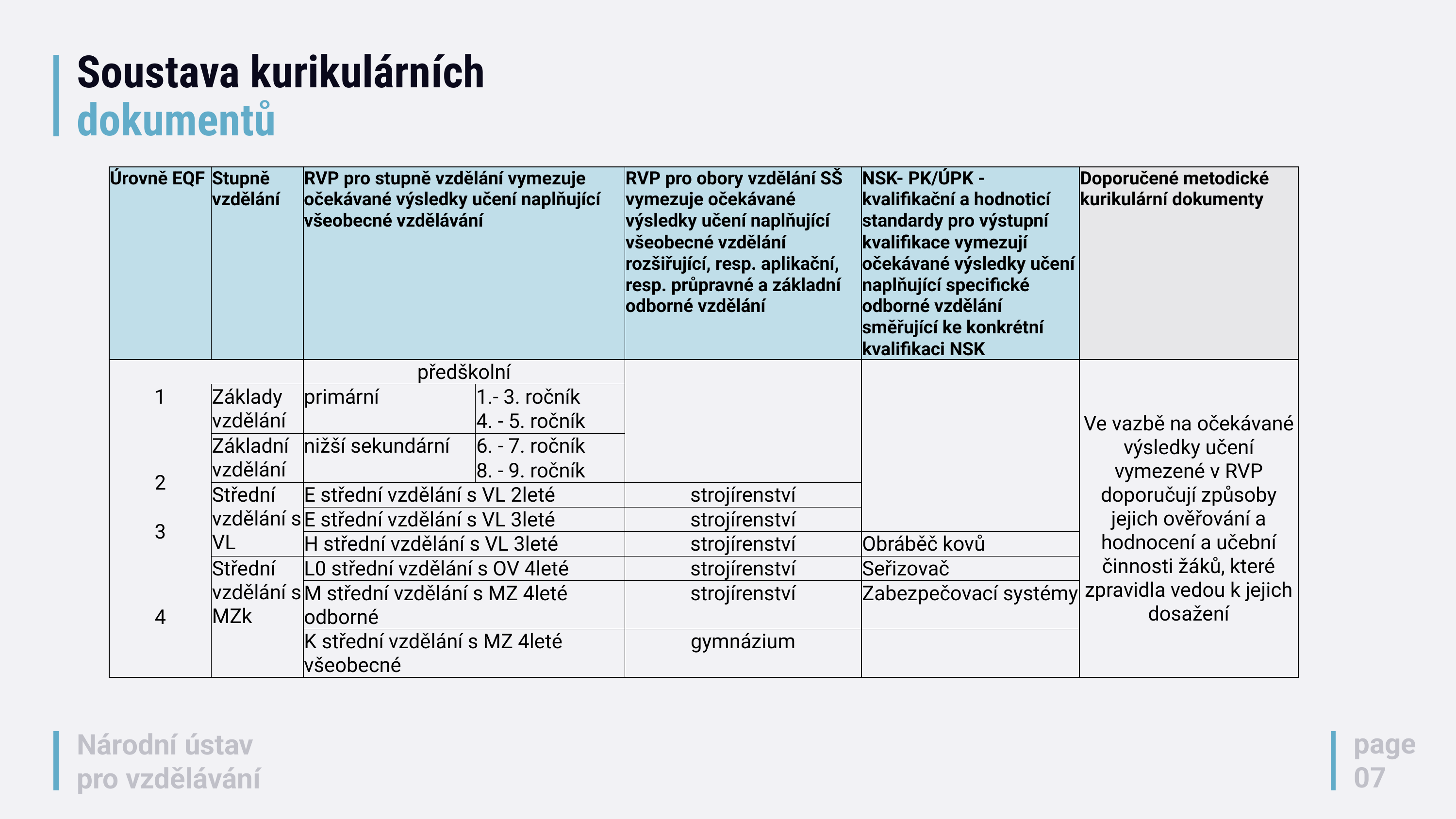

# Soustava kurikulárních dokumentů
| Úrovně EQF | Stupně vzdělání | RVP pro stupně vzdělání vymezuje očekávané výsledky učení naplňující všeobecné vzdělávání |  | RVP pro obory vzdělání SŠ vymezuje očekávané výsledky učení naplňující všeobecné vzdělání rozšiřující, resp. aplikační, resp. průpravné a základní odborné vzdělání | NSK- PK/ÚPK - kvalifikační a hodnoticí standardy pro výstupní kvalifikace vymezují očekávané výsledky učení naplňující specifické odborné vzdělání směřující ke konkrétní kvalifikaci NSK | Doporučené metodické kurikulární dokumenty |
| --- | --- | --- | --- | --- | --- | --- |
|  |  | předškolní |  |  |  | Ve vazbě na očekávané výsledky učení vymezené v RVP doporučují způsoby jejich ověřování a hodnocení a učební činnosti žáků, které zpravidla vedou k jejich dosažení |
| 1 | Základy vzdělání | primární | 1.- 3. ročník |  |  |  |
|  |  |  | 4. - 5. ročník |  |  |  |
|  | Základní vzdělání | nižší sekundární | 6. - 7. ročník |  |  |  |
| 2 |  |  | 8. - 9. ročník |  |  |  |
|  | Střední vzdělání s VL | E střední vzdělání s VL 2leté |  | strojírenství |  |  |
| 3 |  | E střední vzdělání s VL 3leté |  | strojírenství |  |  |
|  |  | H střední vzdělání s VL 3leté |  | strojírenství | Obráběč kovů |  |
| 4 | Střední vzdělání s MZk | L0 střední vzdělání s OV 4leté |  | strojírenství | Seřizovač |  |
|  |  | M střední vzdělání s MZ 4leté odborné |  | strojírenství | Zabezpečovací systémy |  |
|  |  | K střední vzdělání s MZ 4leté všeobecné |  | gymnázium |  |  |
page
07